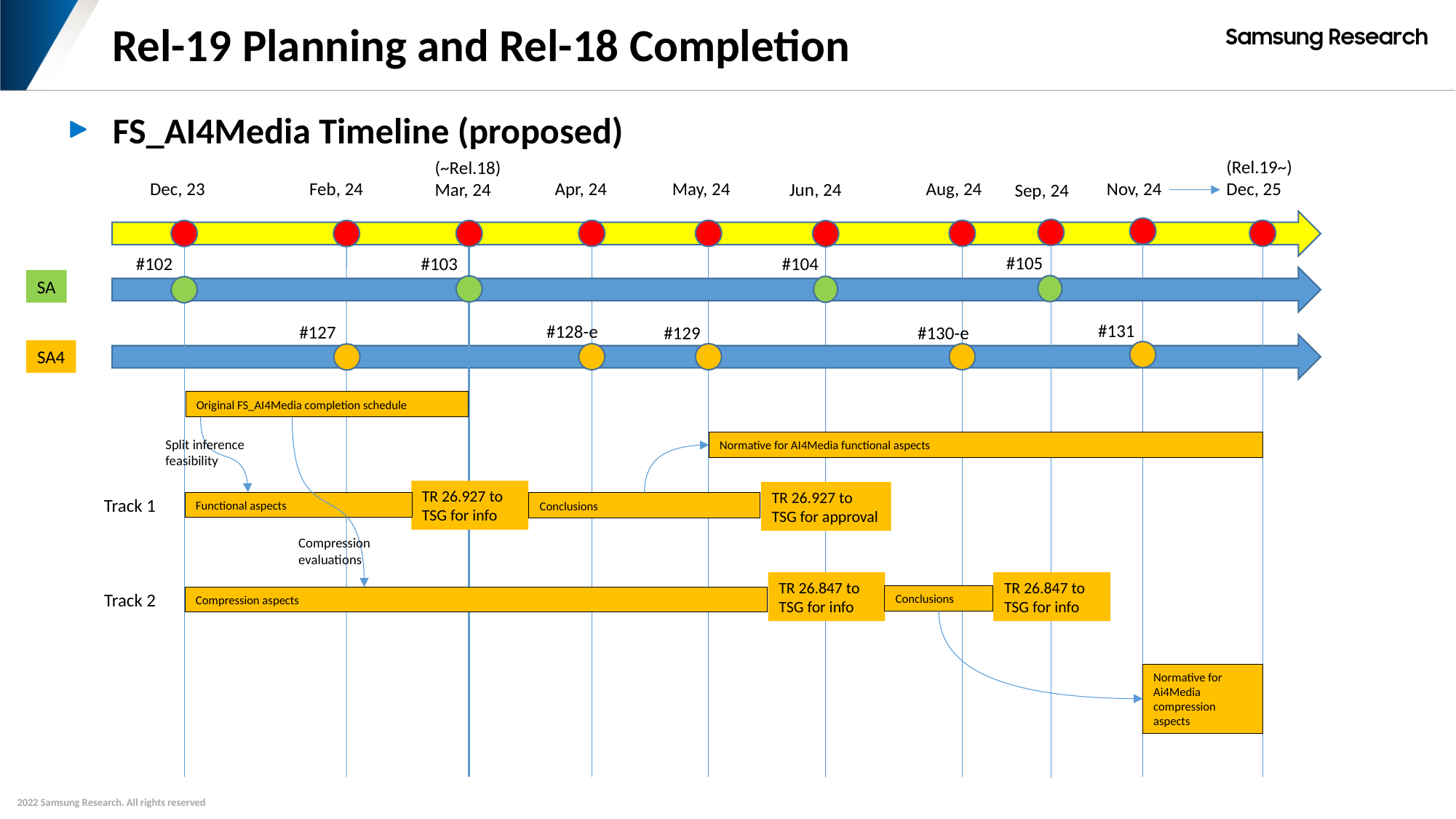

# Rel-19 Planning and Rel-18 Completion

FS_AI4Media Timeline (proposed)

(Rel.19~)
Dec, 25
(~Rel.18)
Mar, 24
Nov, 24
Dec, 23
Feb, 24
May, 24
Aug, 24
Apr, 24
Jun, 24
Sep, 24

#105
#103
#104
#102

SA

#131
#128-e
#127
#129
#130-e

SA4

Original FS_AI4Media completion schedule
Split inference feasibility
Normative for AI4Media functional aspects
TR 26.927 to TSG for info
TR 26.927 to TSG for approval
Track 1
Functional aspects
Conclusions
Compression evaluations
TR 26.847 to TSG for info
TR 26.847 to TSG for info
Track 2
Conclusions
Compression aspects
Normative for Ai4Media compression aspects